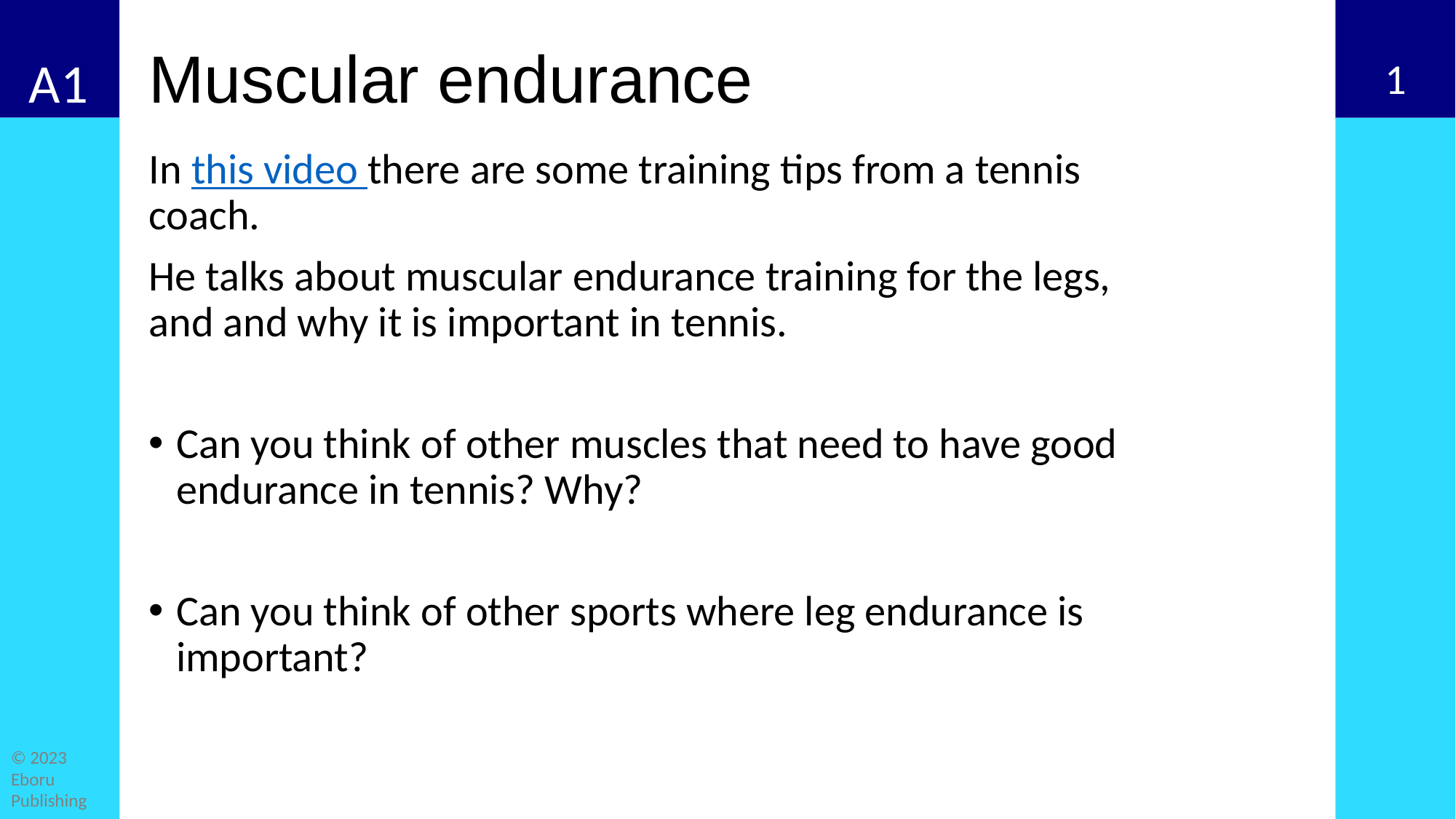

# Muscular endurance
1
In this video there are some training tips from a tennis coach.
He talks about muscular endurance training for the legs, and and why it is important in tennis.

Can you think of other muscles that need to have good endurance in tennis? Why?

Can you think of other sports where leg endurance is important?

© 2023 Eboru Publishing